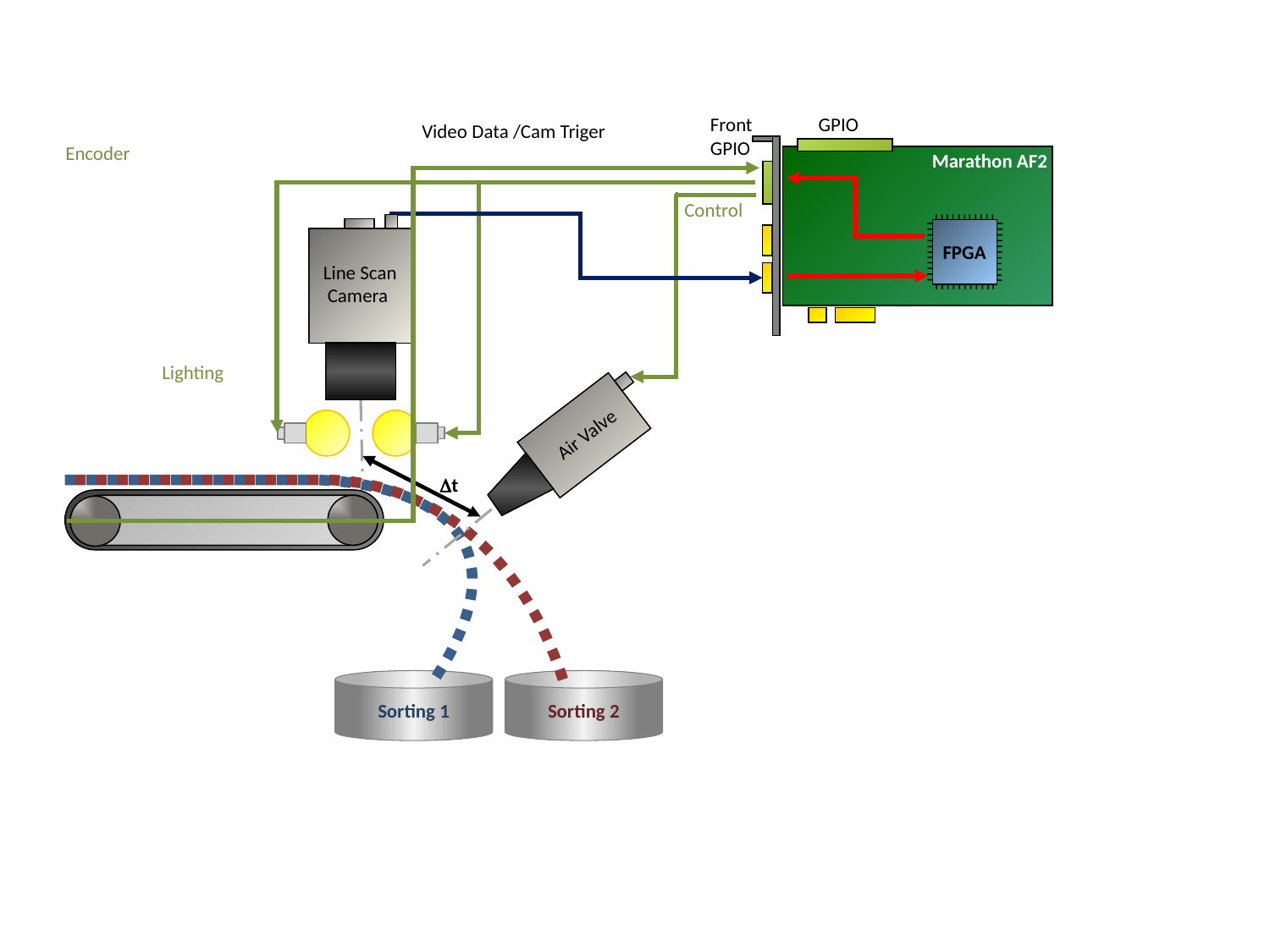

GPIO

Marathon AF2

FPGA

Front GPIO
Video Data /Cam Triger
Encoder
Control
Line Scan
Camera

Lighting

Air Valve

Δt

Sorting 1
Sorting 2